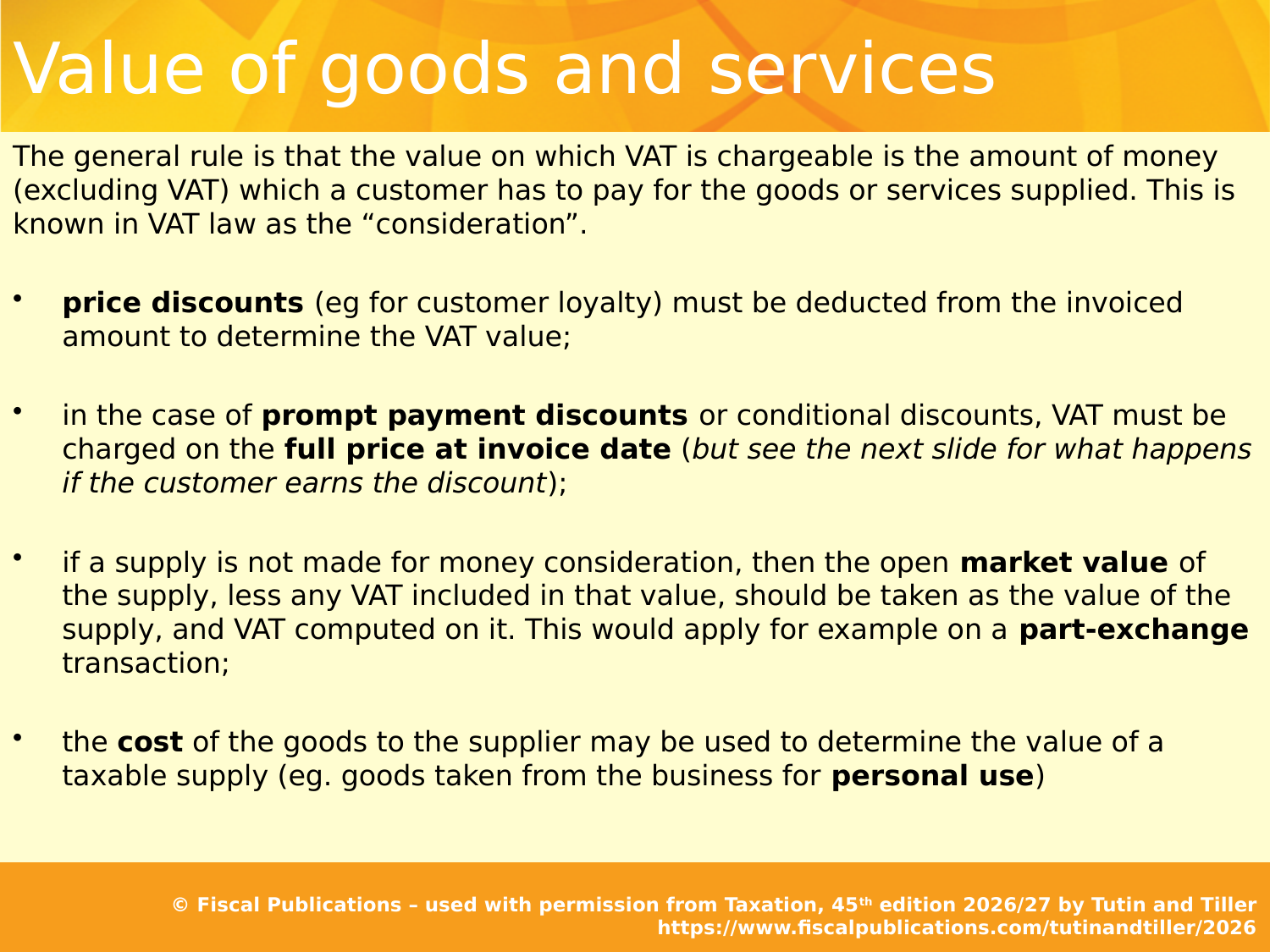

# Value of goods and services
The general rule is that the value on which VAT is chargeable is the amount of money (excluding VAT) which a customer has to pay for the goods or services supplied. This is known in VAT law as the “consideration”.

price discounts (eg for customer loyalty) must be deducted from the invoiced amount to determine the VAT value;

in the case of prompt payment discounts or conditional discounts, VAT must be charged on the full price at invoice date (but see the next slide for what happens if the customer earns the discount);

if a supply is not made for money consideration, then the open market value of the supply, less any VAT included in that value, should be taken as the value of the supply, and VAT computed on it. This would apply for example on a part-exchange transaction;

the cost of the goods to the supplier may be used to determine the value of a taxable supply (eg. goods taken from the business for personal use)